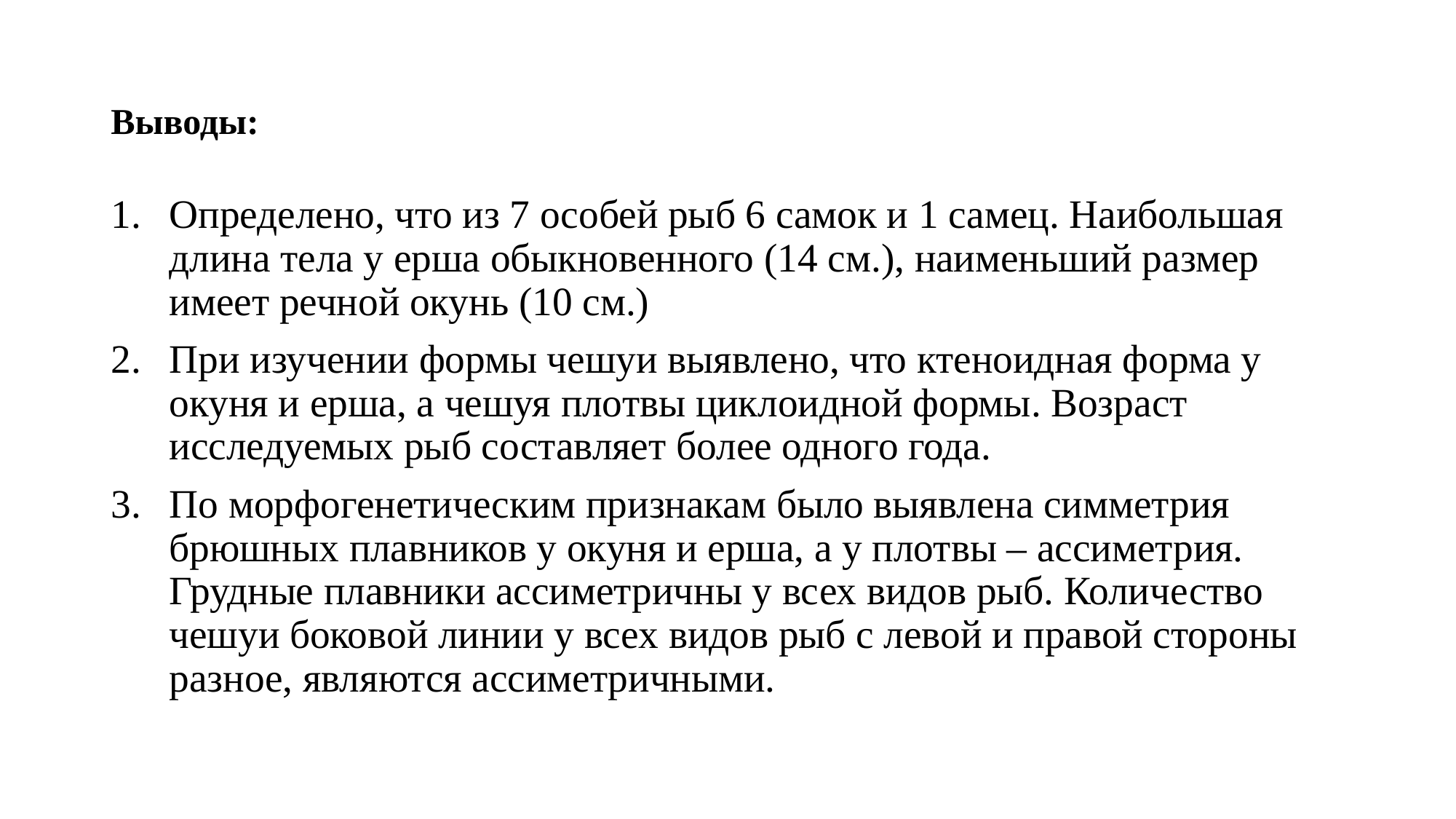

# Выводы:
Определено, что из 7 особей рыб 6 самок и 1 самец. Наибольшая длина тела у ерша обыкновенного (14 см.), наименьший размер имеет речной окунь (10 см.)
При изучении формы чешуи выявлено, что ктеноидная форма у окуня и ерша, а чешуя плотвы циклоидной формы. Возраст исследуемых рыб составляет более одного года.
По морфогенетическим признакам было выявлена симметрия брюшных плавников у окуня и ерша, а у плотвы – ассиметрия. Грудные плавники ассиметричны у всех видов рыб. Количество чешуи боковой линии у всех видов рыб с левой и правой стороны разное, являются ассиметричными.